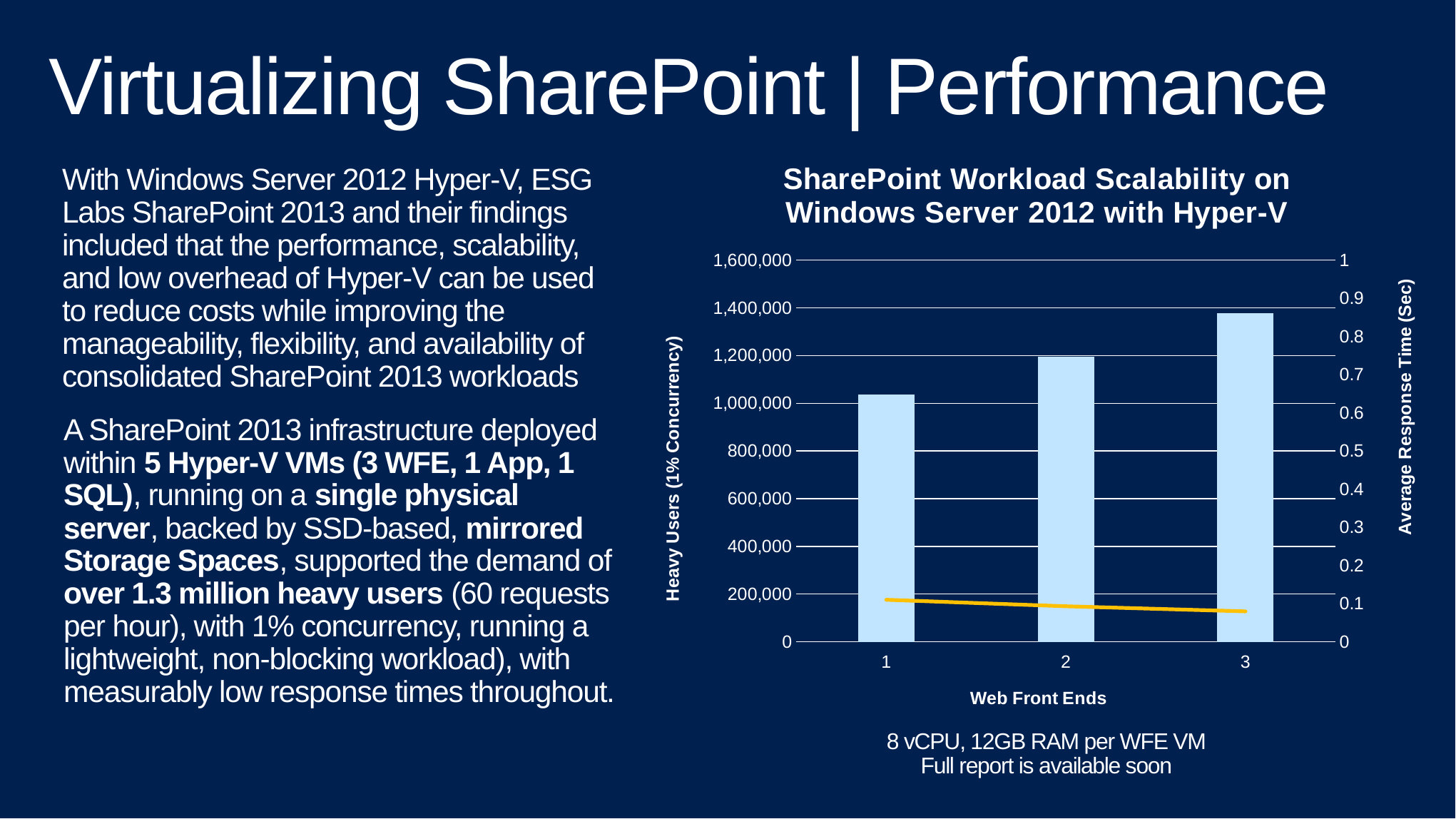

# Virtualizing SharePoint | Performance

### Chart: SharePoint Workload Scalability on Windows Server 2012 with Hyper-V

| Category | Users | Response Times |
|---|---|---|
| 1 | 1038000.0 | 0.11 |
| 2 | 1194000.0 | 0.093 |
| 3 | 1378000.0 | 0.0796666666666667 |
8 vCPU, 12GB RAM per WFE VM
Full report is available soon
With Windows Server 2012 Hyper-V, ESG Labs SharePoint 2013 and their findings included that the performance, scalability, and low overhead of Hyper-V can be used to reduce costs while improving the manageability, flexibility, and availability of consolidated SharePoint 2013 workloads
A SharePoint 2013 infrastructure deployed within 5 Hyper-V VMs (3 WFE, 1 App, 1 SQL), running on a single physical server, backed by SSD-based, mirrored Storage Spaces, supported the demand of over 1.3 million heavy users (60 requests per hour), with 1% concurrency, running a lightweight, non-blocking workload), with measurably low response times throughout.